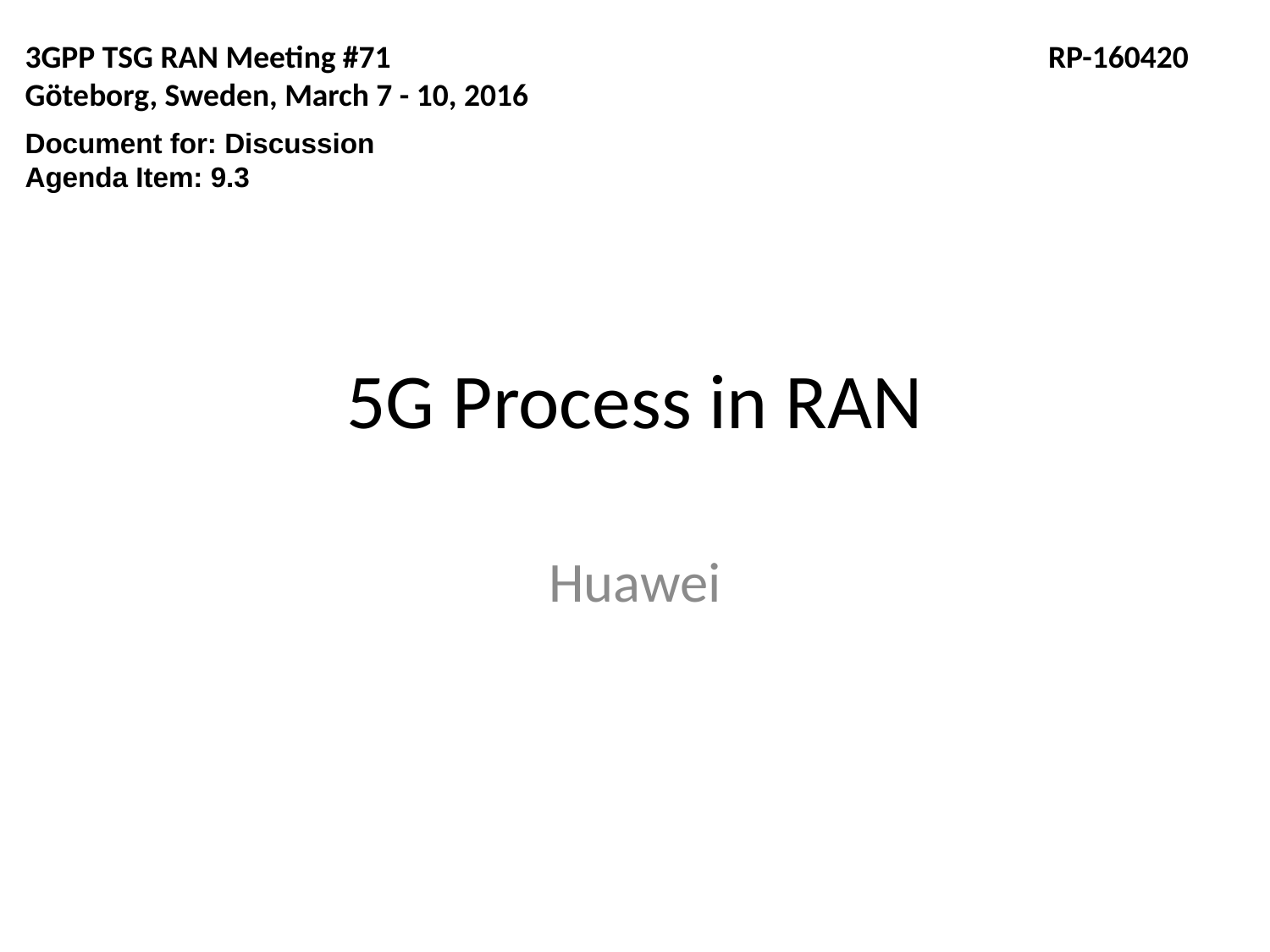

3GPP TSG RAN Meeting #71						 RP-160420
Göteborg, Sweden, March 7 - 10, 2016

Document for: Discussion
Agenda Item: 9.3

# 5G Process in RAN
Huawei